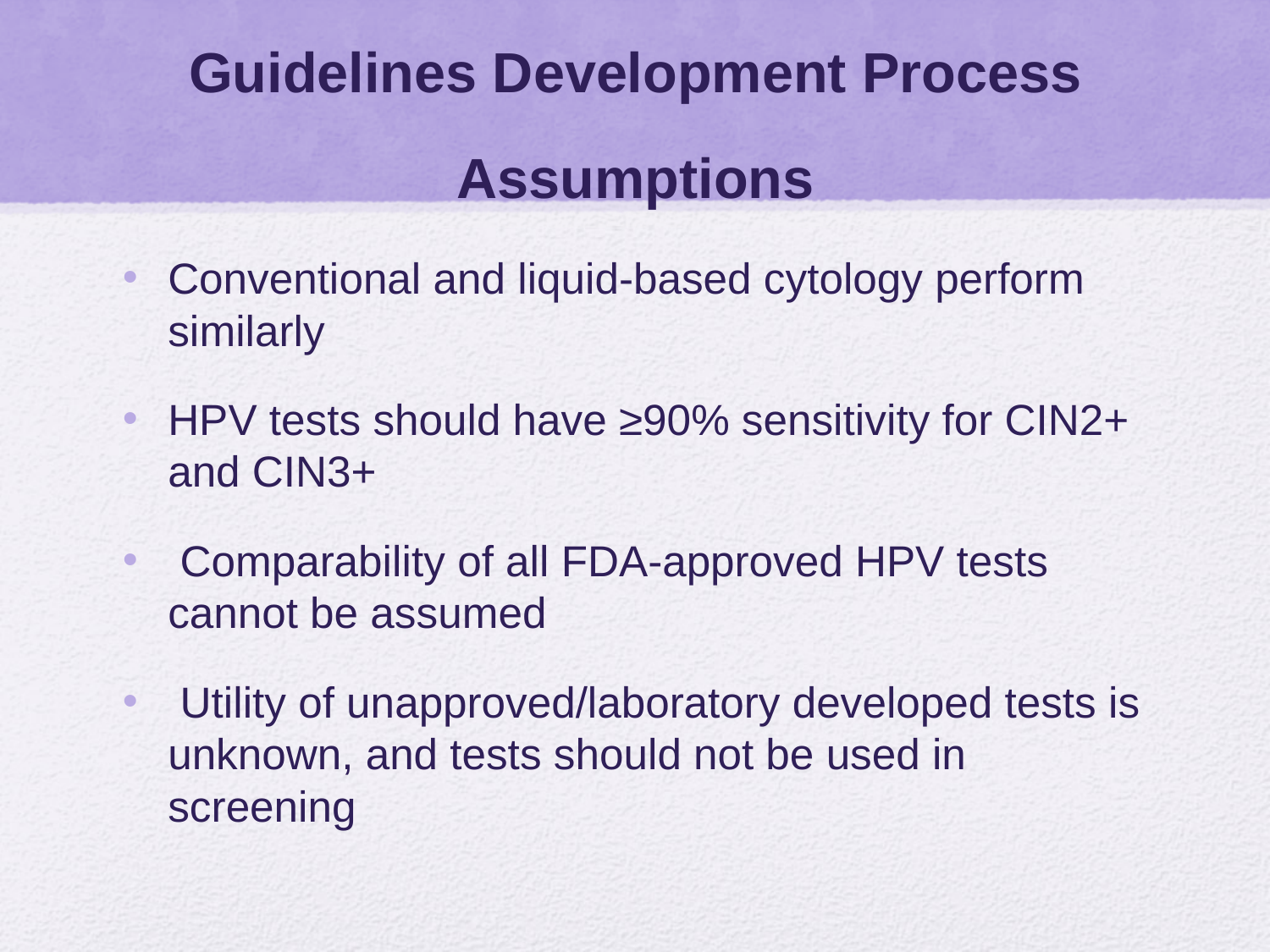

# Guidelines Development Process Assumptions
Conventional and liquid-based cytology perform similarly
HPV tests should have ≥90% sensitivity for CIN2+ and CIN3+
 Comparability of all FDA-approved HPV tests cannot be assumed
 Utility of unapproved/laboratory developed tests is unknown, and tests should not be used in screening